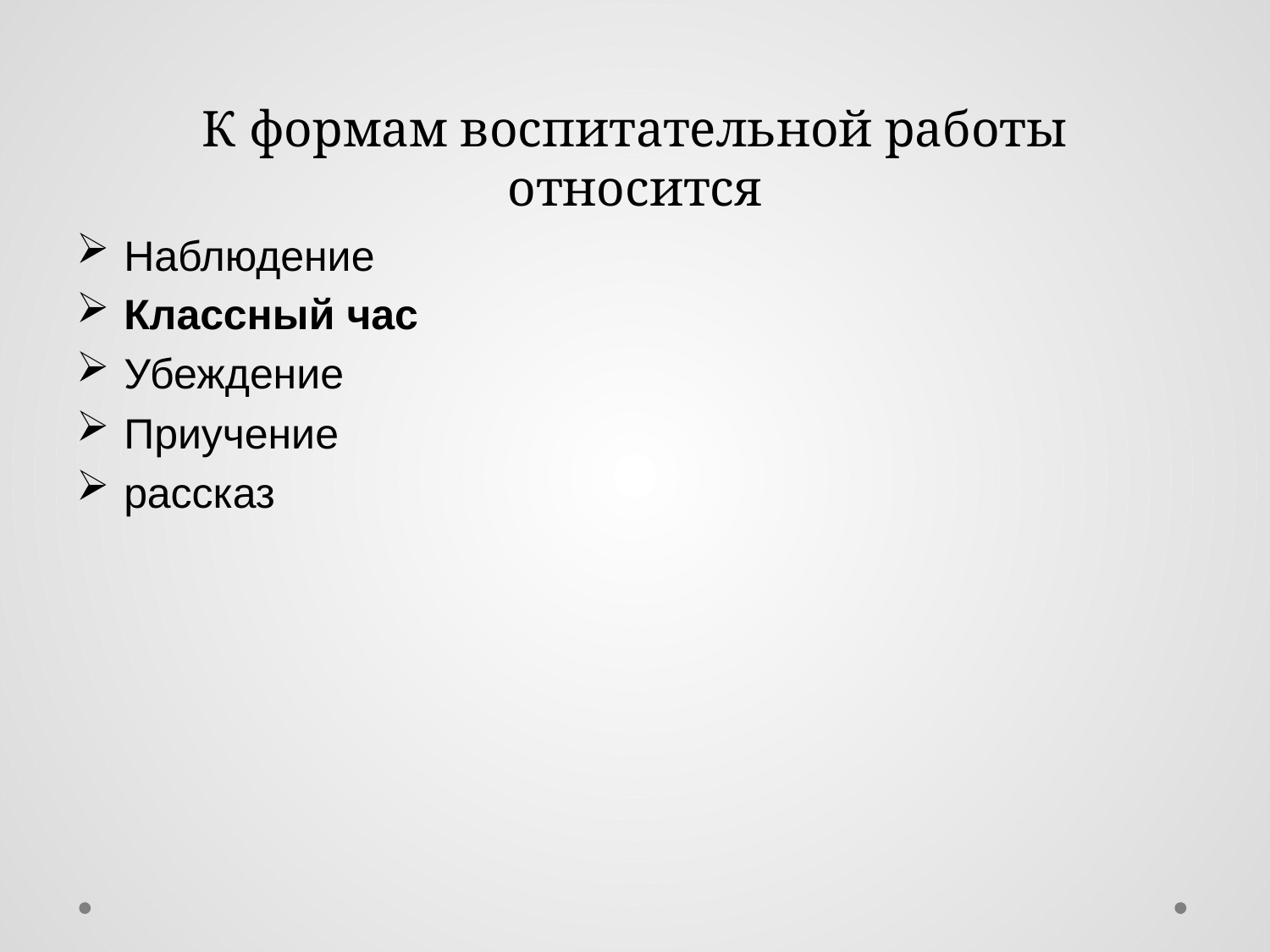

# К формам воспитательной работы относится
Наблюдение
Классный час
Убеждение
Приучение
рассказ